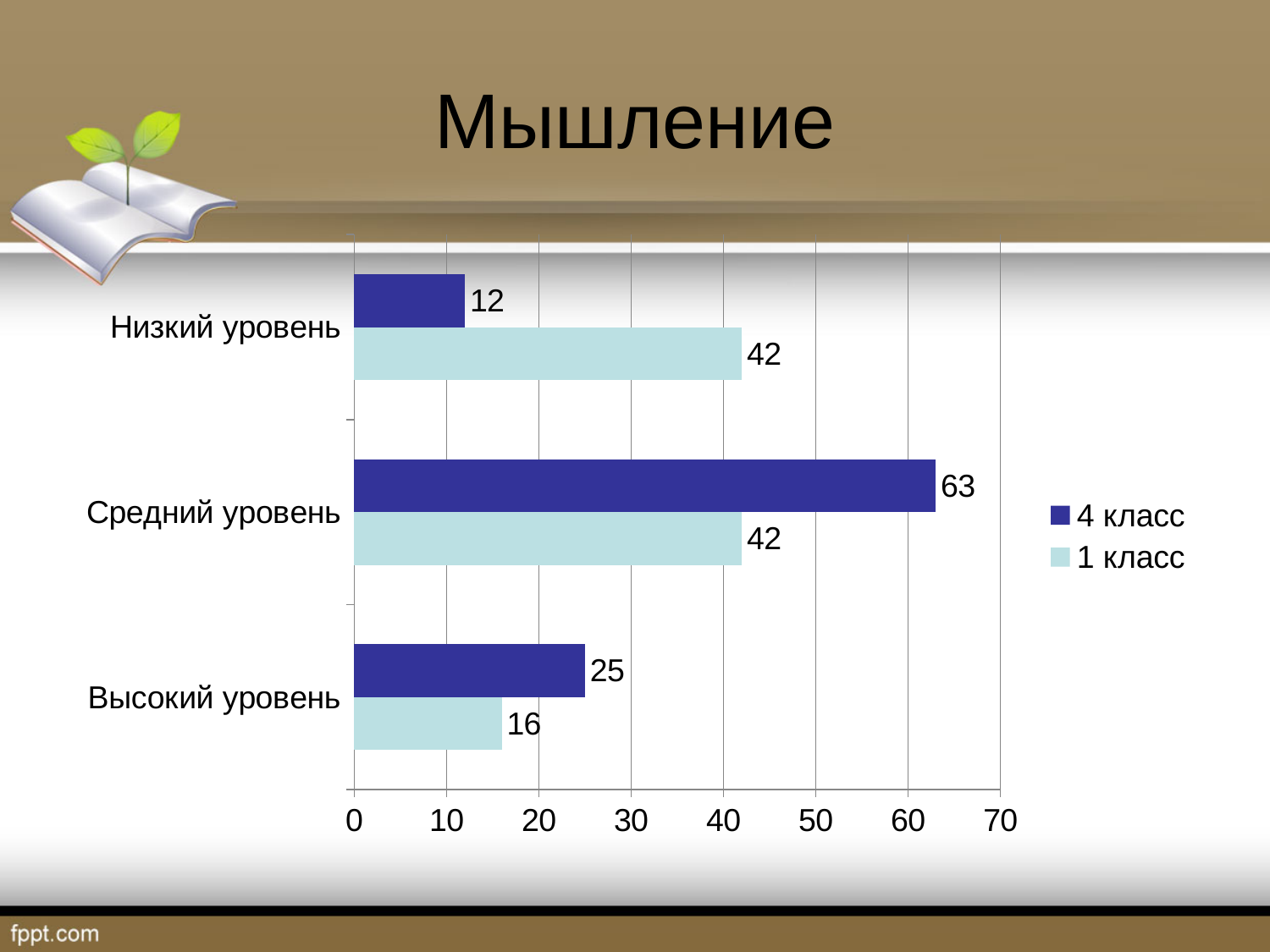

# Мышление

### Chart

| Category | 1 класс | 4 класс |
|---|---|---|
| Высокий уровень | 16.0 | 25.0 |
| Средний уровень | 42.0 | 63.0 |
| Низкий уровень | 42.0 | 12.0 |